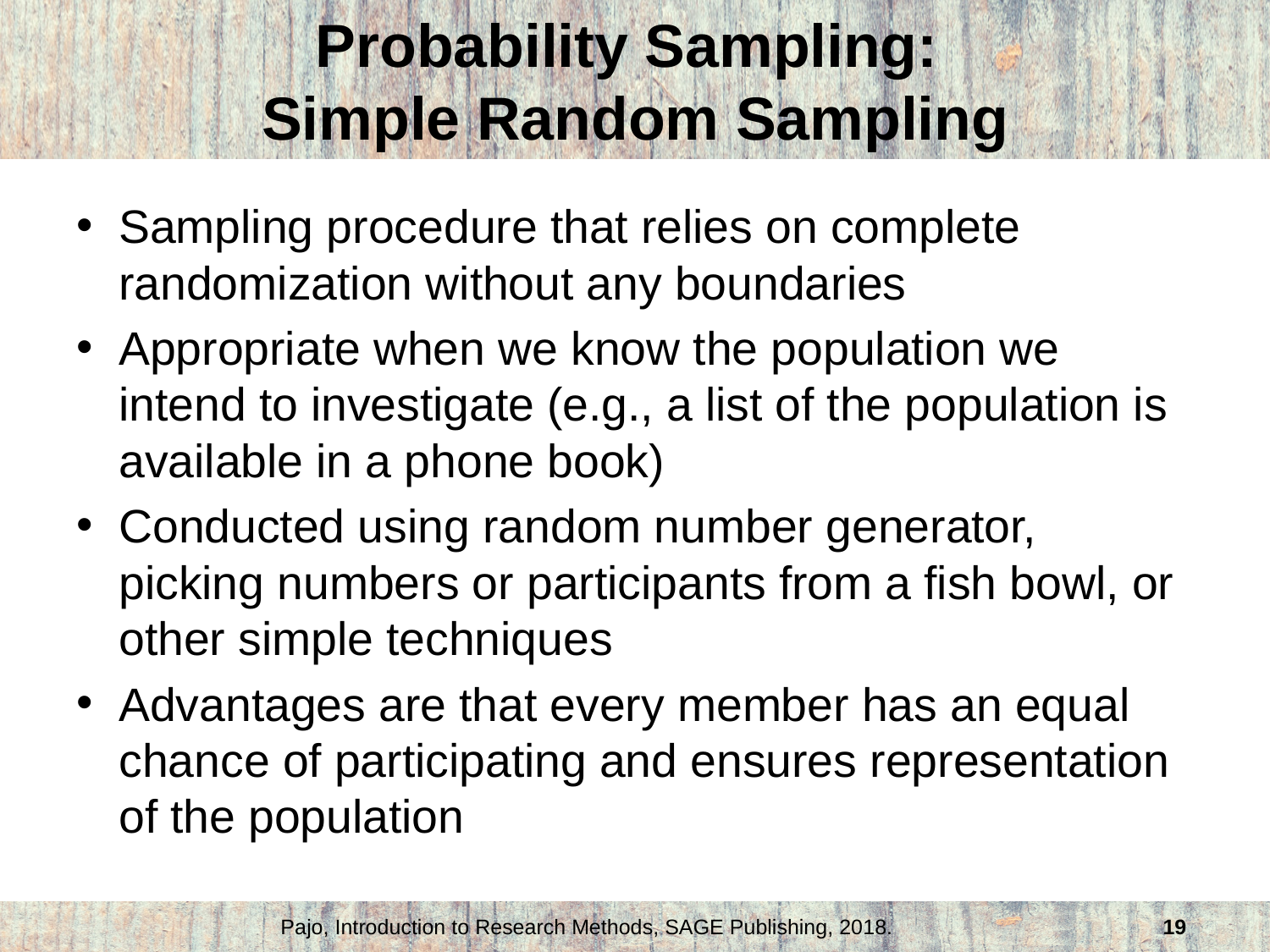

# Probability Sampling: Simple Random Sampling
Sampling procedure that relies on complete randomization without any boundaries
Appropriate when we know the population we intend to investigate (e.g., a list of the population is available in a phone book)
Conducted using random number generator, picking numbers or participants from a fish bowl, or other simple techniques
Advantages are that every member has an equal chance of participating and ensures representation of the population
Pajo, Introduction to Research Methods, SAGE Publishing, 2018.
19